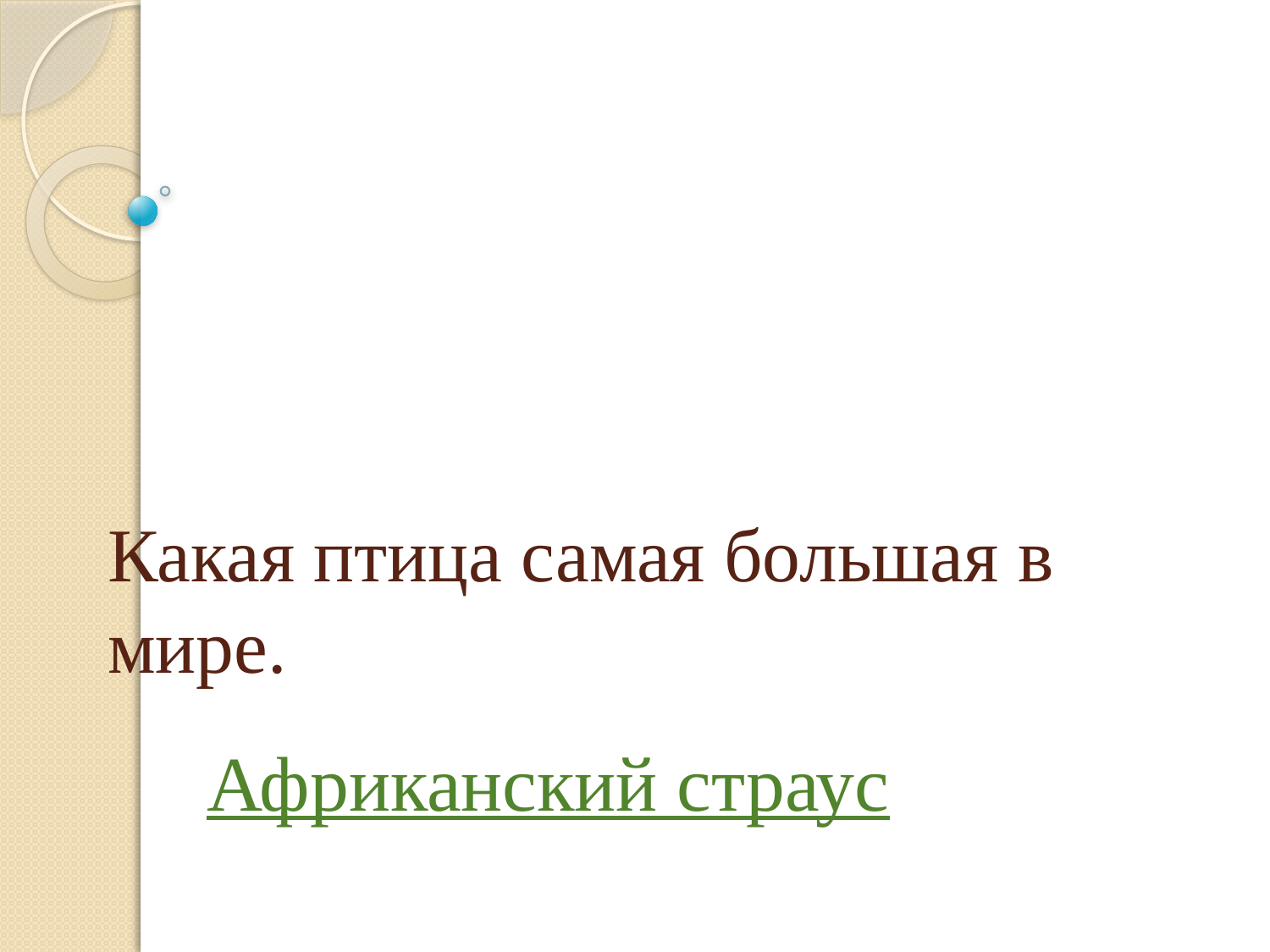

# Какая птица самая большая в мире.
Африканский страус